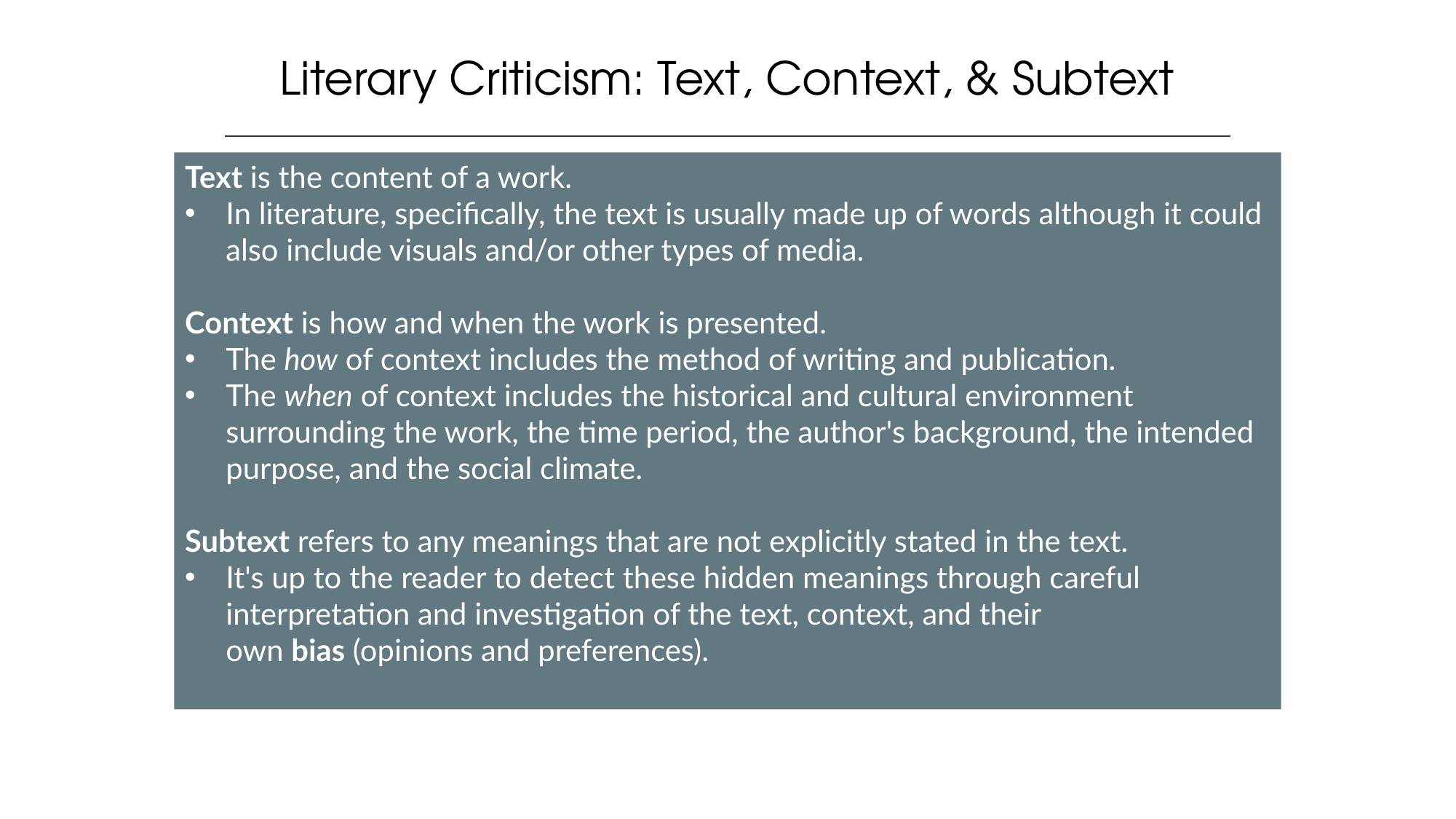

Literary Criticism: Text, Context, & Subtext
HAWKES LEARNING
Text is the content of a work.
In literature, specifically, the text is usually made up of words although it could also include visuals and/or other types of media.

Context is how and when the work is presented.
The how of context includes the method of writing and publication.
The when of context includes the historical and cultural environment surrounding the work, the time period, the author's background, the intended purpose, and the social climate.

Subtext refers to any meanings that are not explicitly stated in the text.
It's up to the reader to detect these hidden meanings through careful interpretation and investigation of the text, context, and their own bias (opinions and preferences).